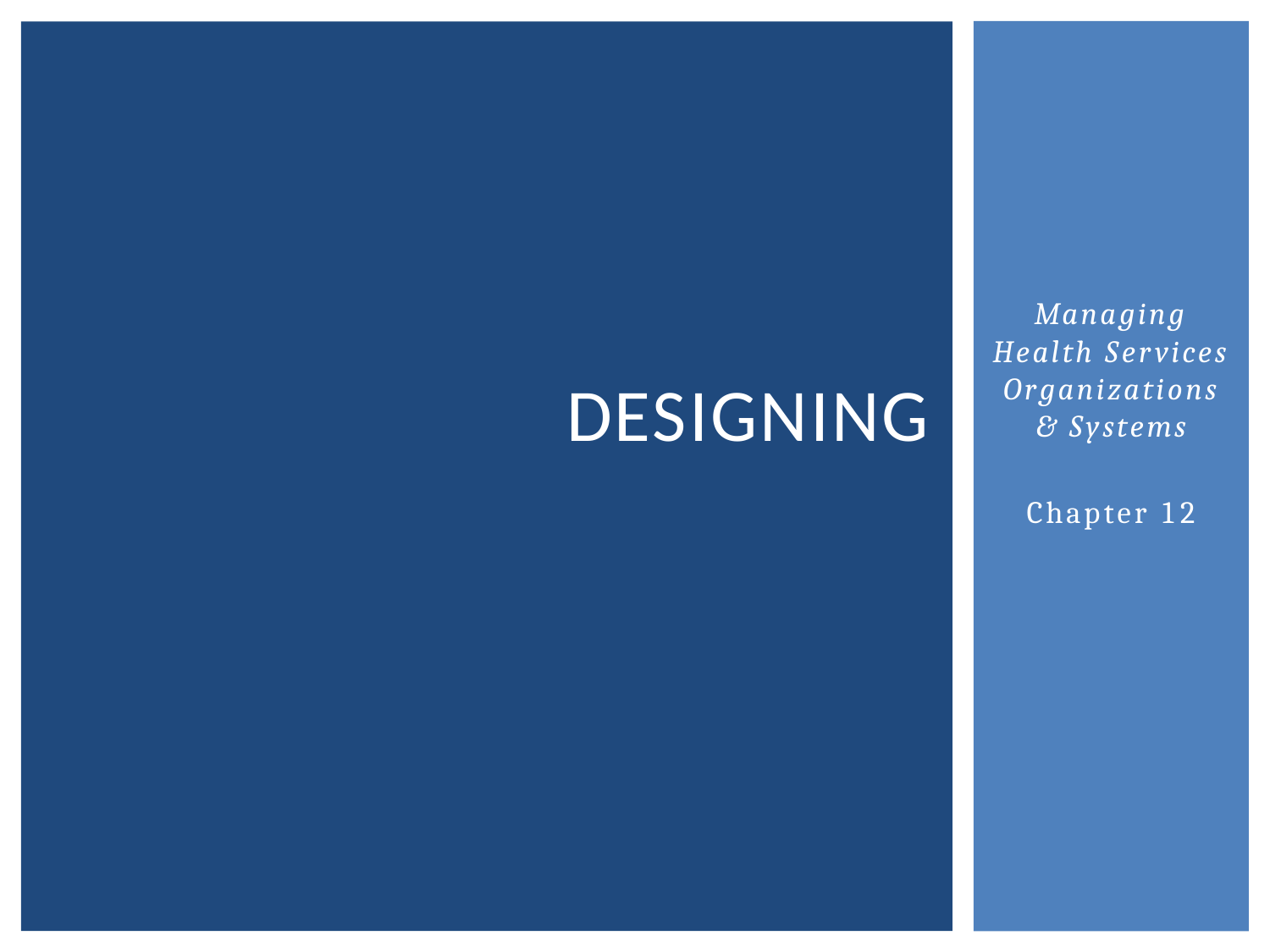

# Designing
Managing Health Services Organizations & Systems

Chapter 12